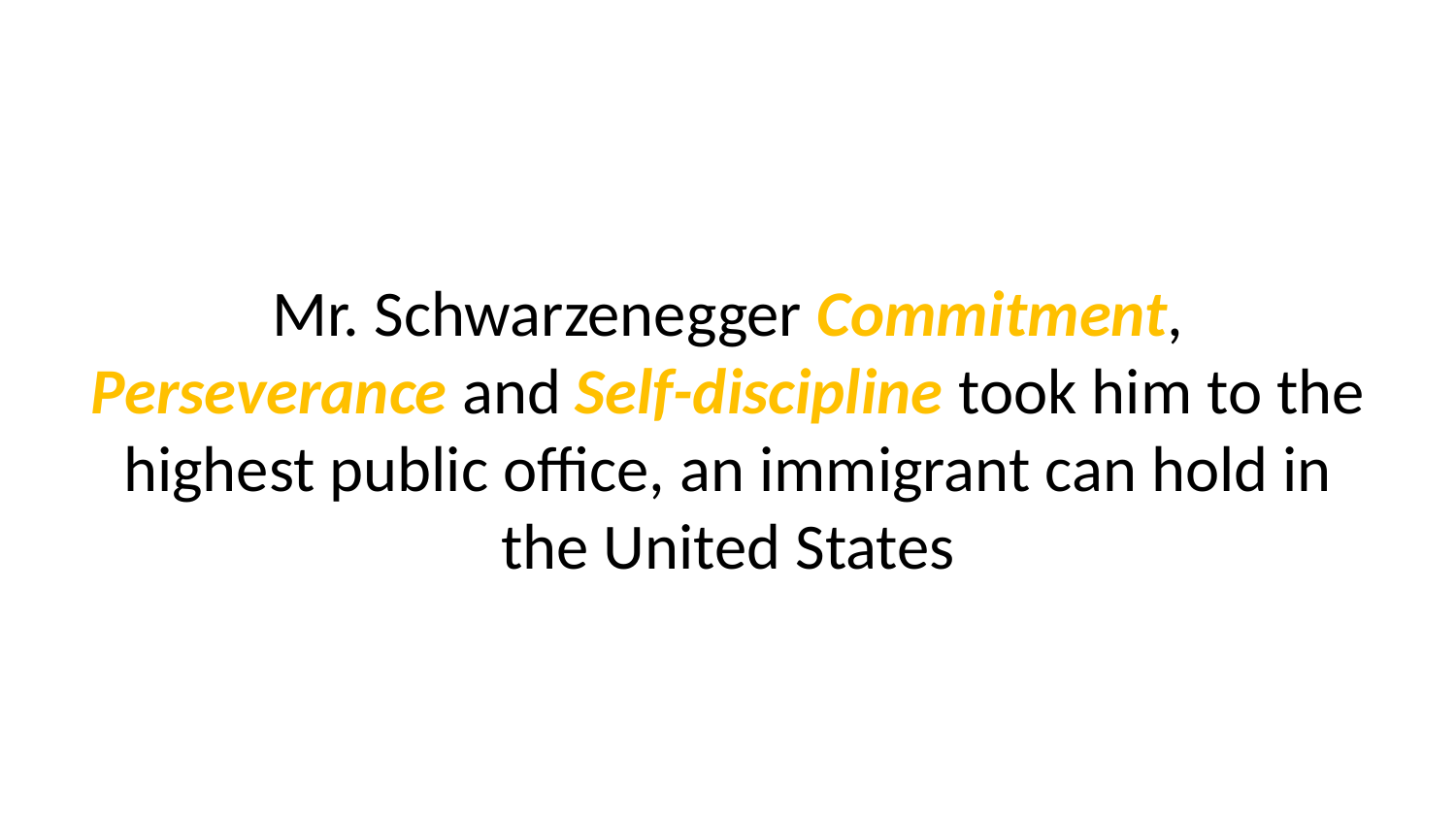

Mr. Schwarzenegger Commitment, Perseverance and Self-discipline took him to the highest public office, an immigrant can hold in the United States